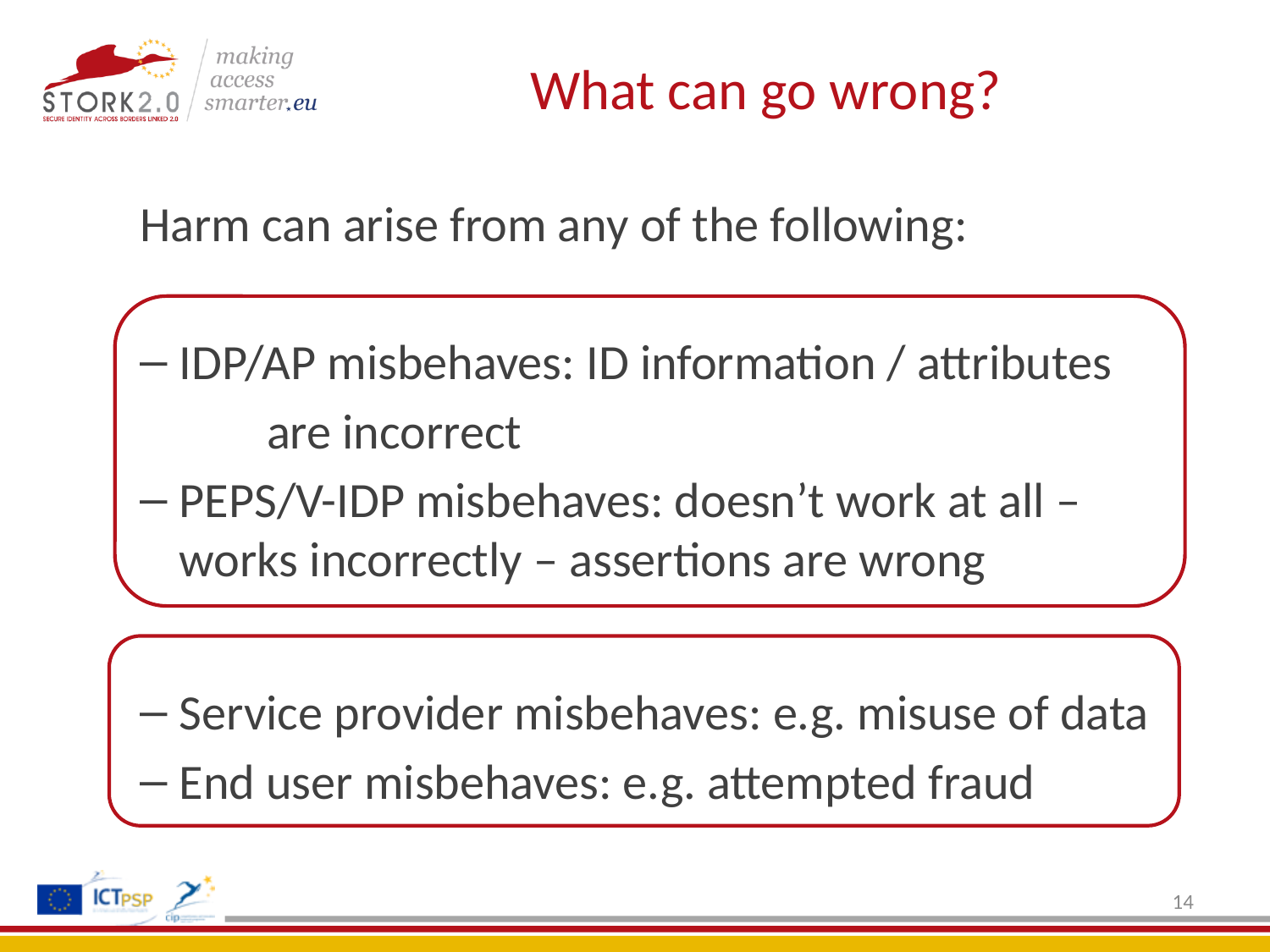

# What can go wrong?
Harm can arise from any of the following:

IDP/AP misbehaves: ID information / attributes
	are incorrect
PEPS/V-IDP misbehaves: doesn’t work at all – works incorrectly – assertions are wrong

Service provider misbehaves: e.g. misuse of data
End user misbehaves: e.g. attempted fraud

14